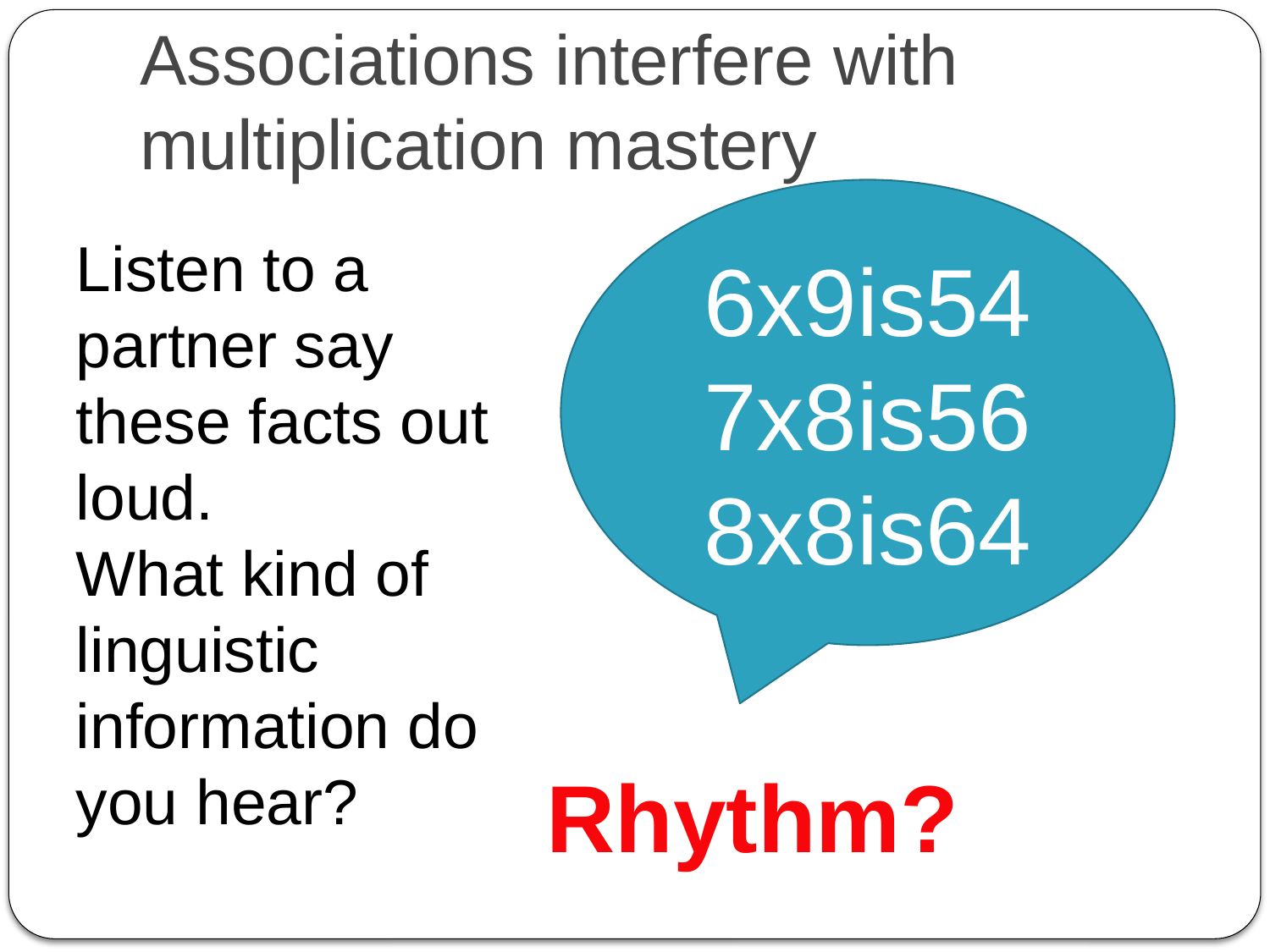

# Associations interfere with multiplication mastery
6x9is54
7x8is56
8x8is64
Listen to a partner say these facts out loud.
What kind of linguistic information do you hear?
Rhythm?